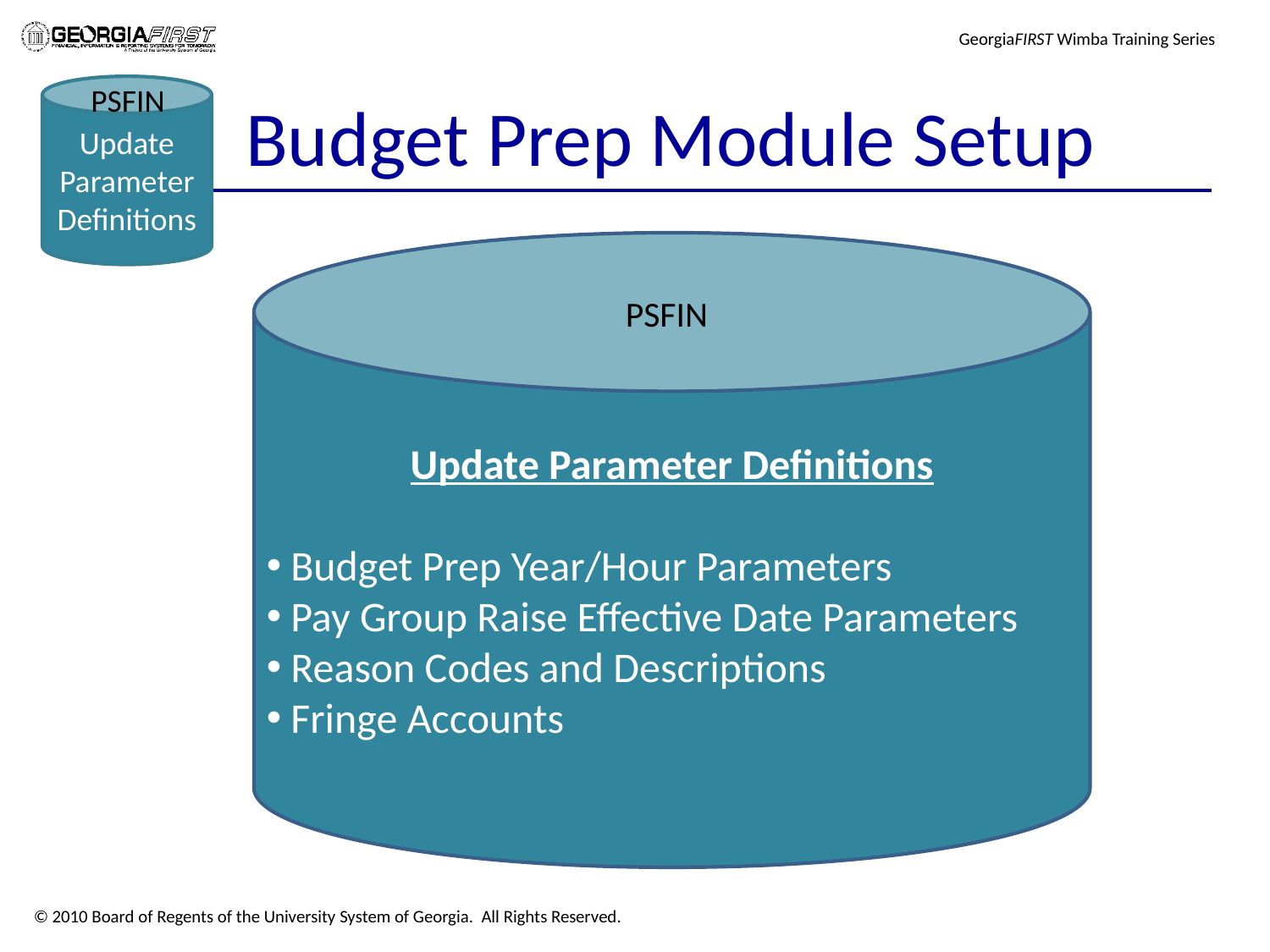

PSFIN
Update Parameter Definitions
# Budget Prep Module Setup
Update Parameter Definitions

 Budget Prep Year/Hour Parameters
 Pay Group Raise Effective Date Parameters
 Reason Codes and Descriptions
 Fringe Accounts
PSFIN